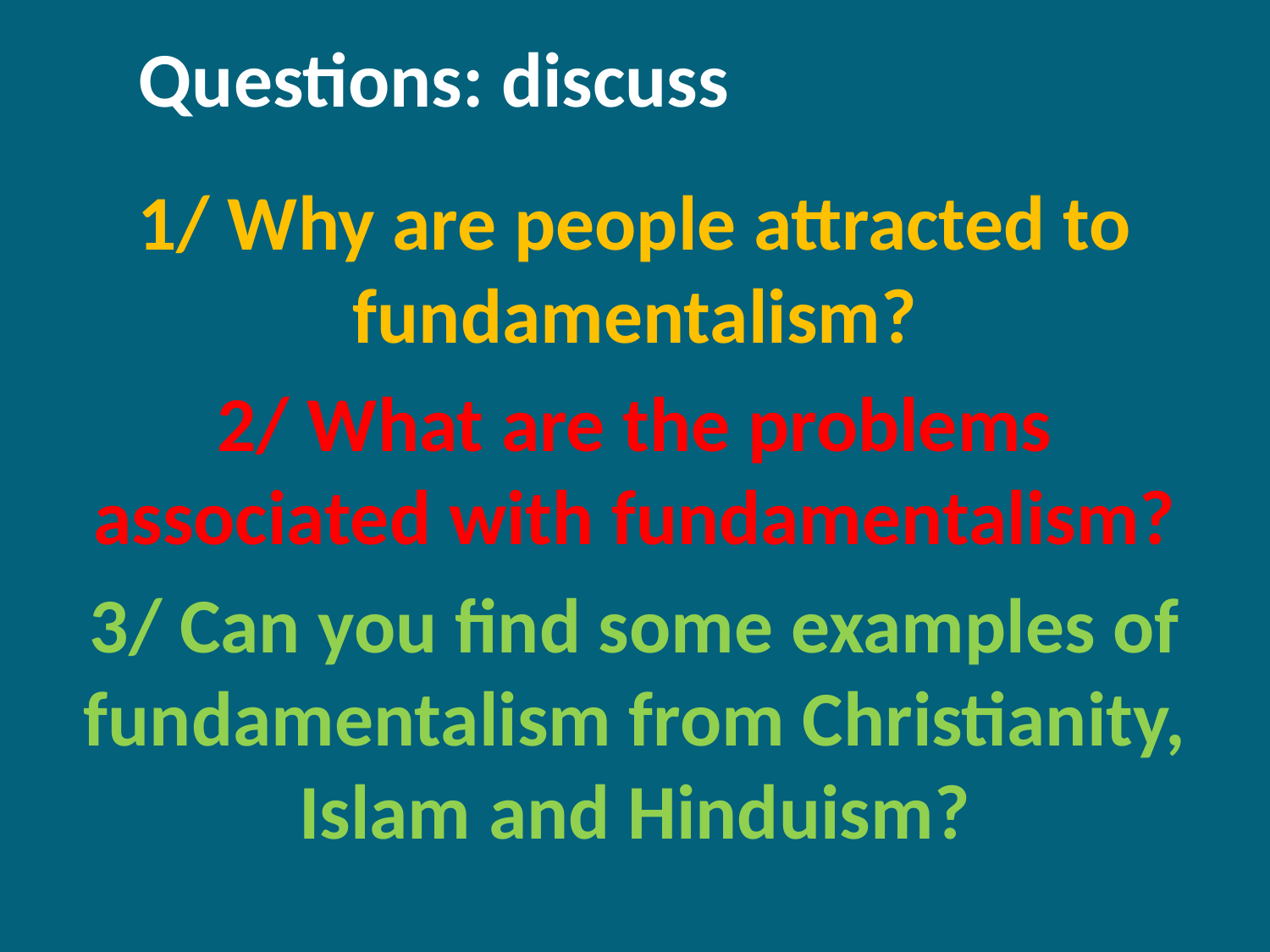

# Questions: discuss
1/ Why are people attracted to fundamentalism?
2/ What are the problems associated with fundamentalism?
3/ Can you find some examples of fundamentalism from Christianity, Islam and Hinduism?